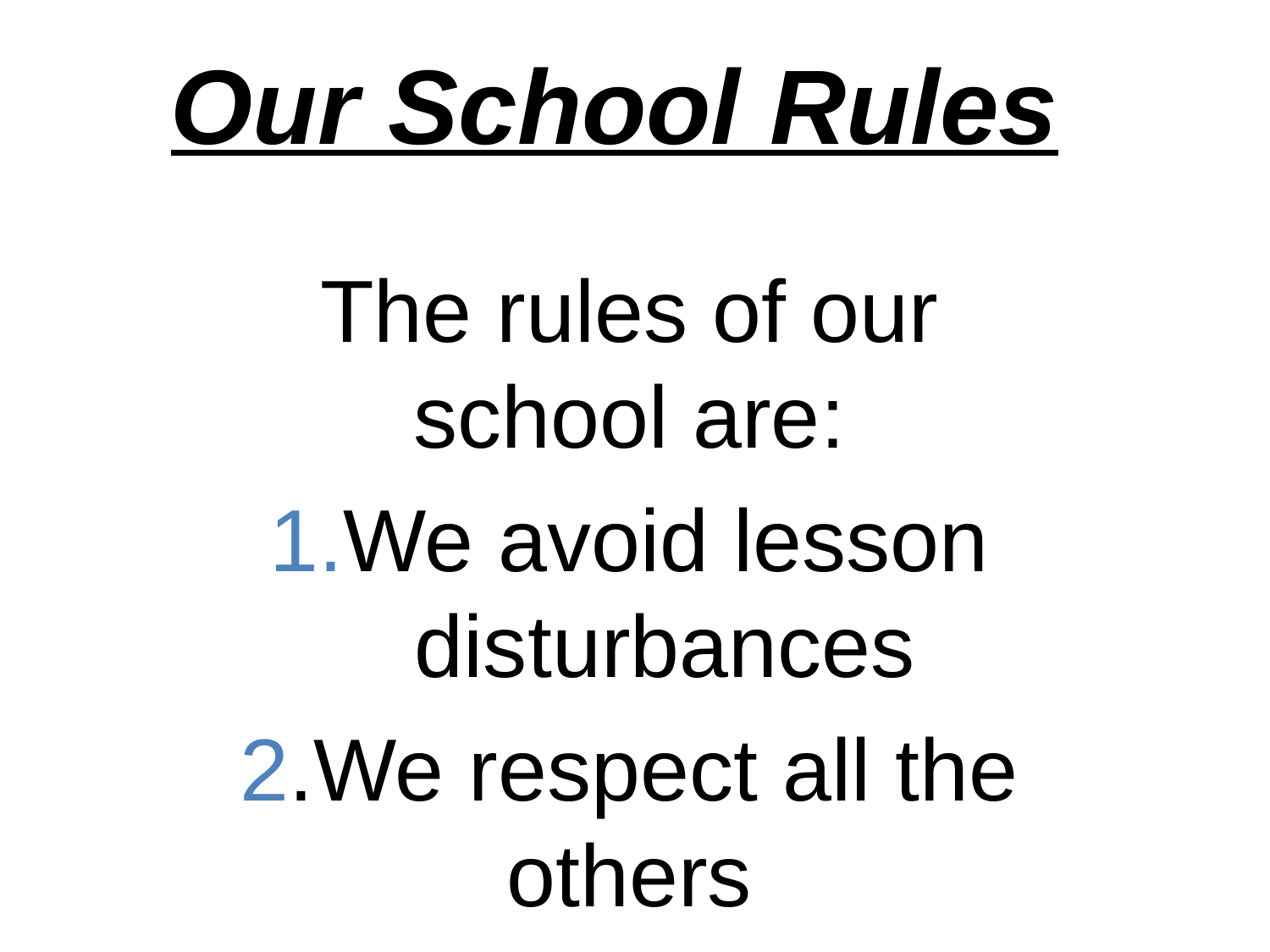

# Our School Rules
The rules of our school are:
1.We avoid lesson disturbances
2.We respect all the others